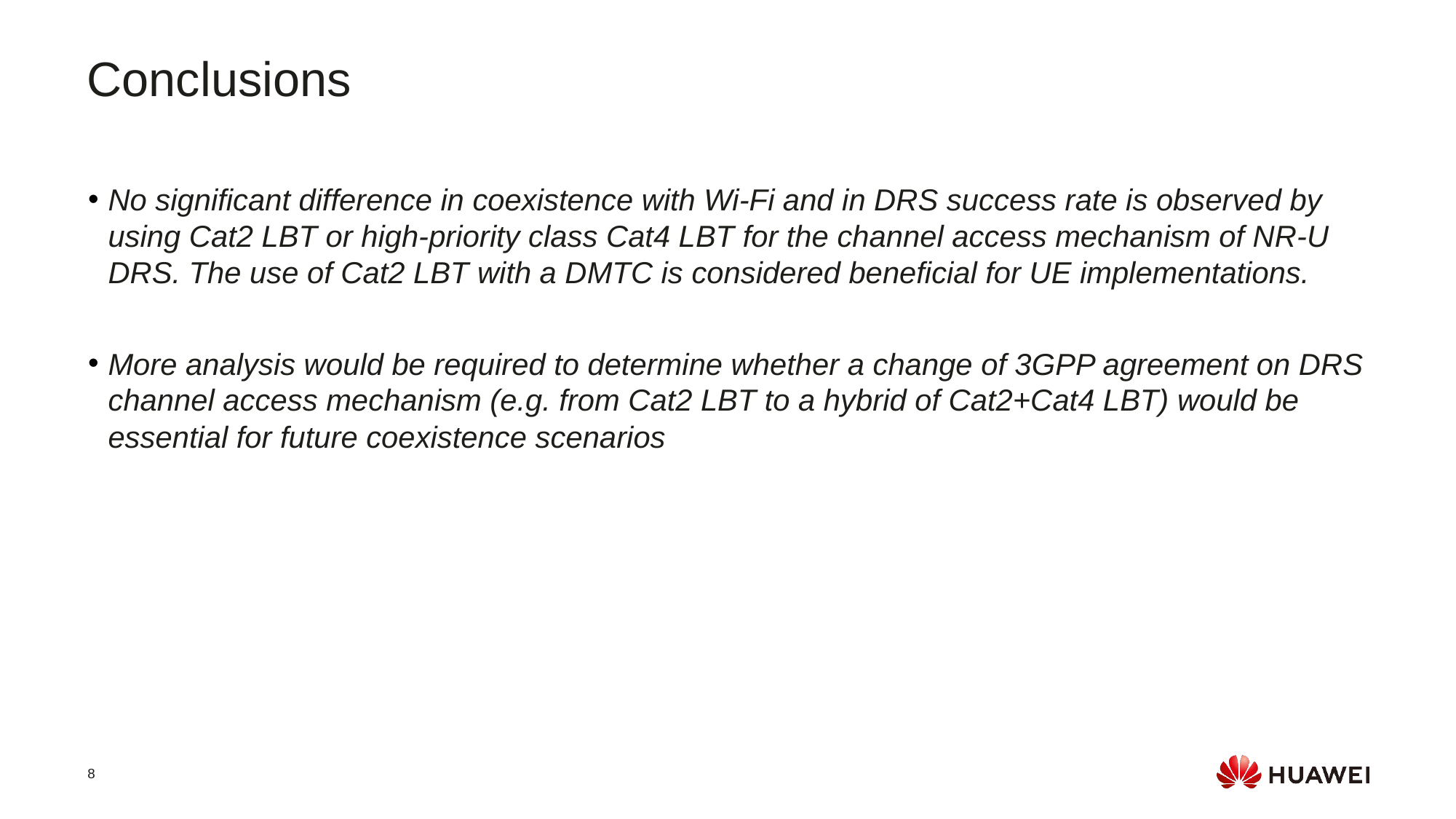

Conclusions

No significant difference in coexistence with Wi-Fi and in DRS success rate is observed by using Cat2 LBT or high-priority class Cat4 LBT for the channel access mechanism of NR-U DRS. The use of Cat2 LBT with a DMTC is considered beneficial for UE implementations.

More analysis would be required to determine whether a change of 3GPP agreement on DRS channel access mechanism (e.g. from Cat2 LBT to a hybrid of Cat2+Cat4 LBT) would be essential for future coexistence scenarios